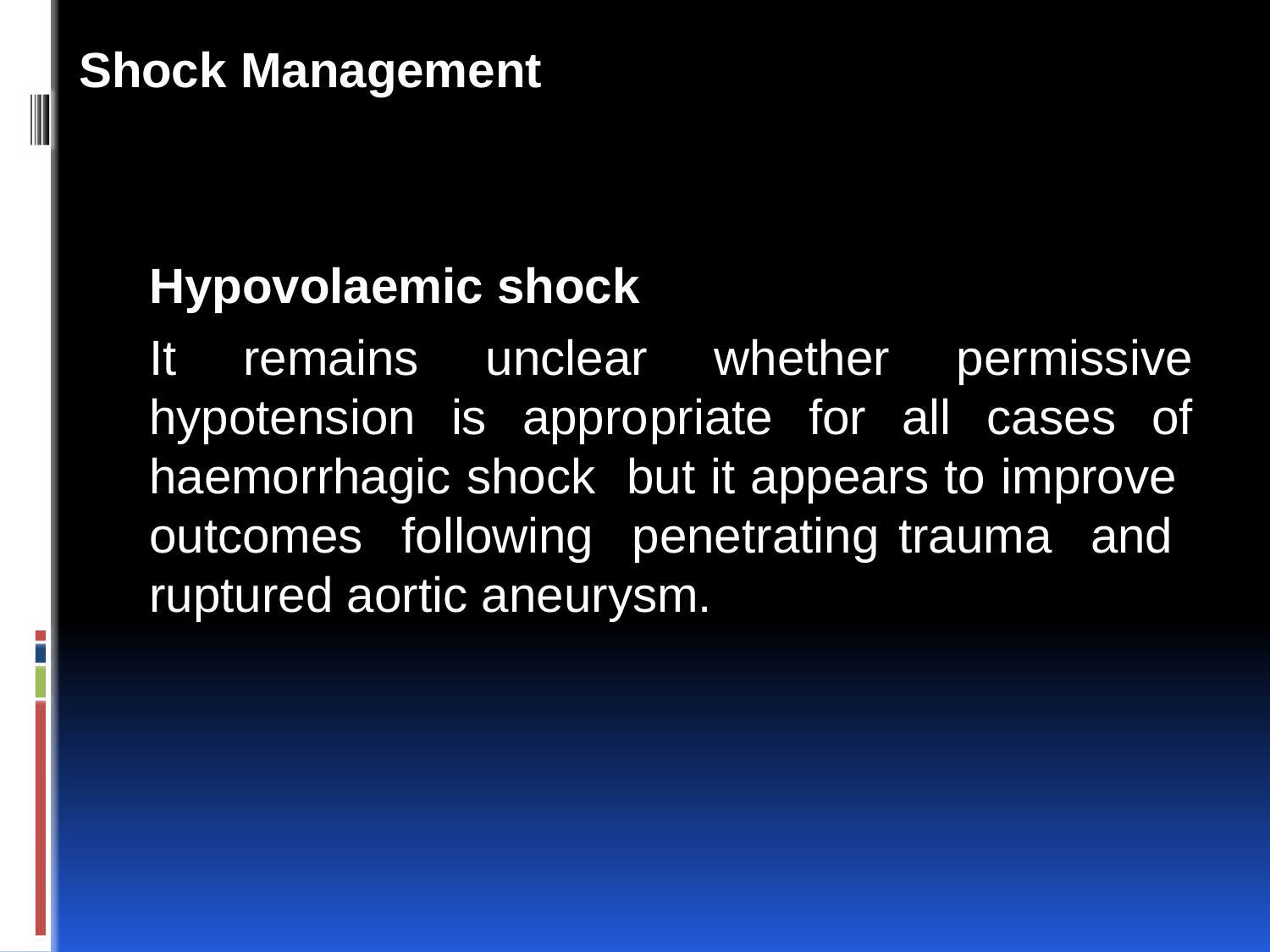

Shock Management
Hypovolaemic shock
It remains unclear whether permissive hypotension is appro­priate for all cases of haemorrhagic shock  but it appears to improve  outcomes  following  penetrating trauma  and  ruptured aortic aneurysm.